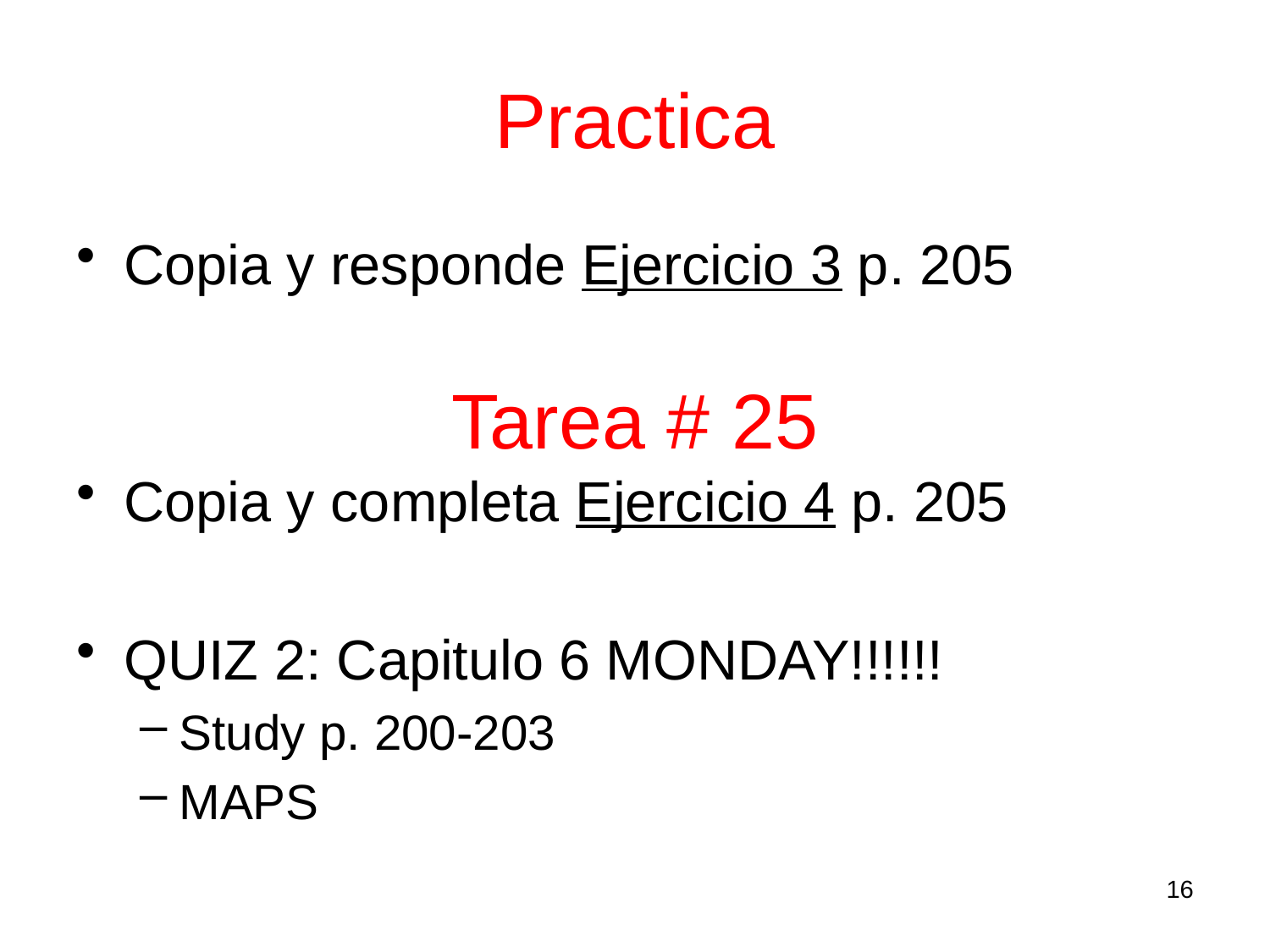

# Practica
Copia y responde Ejercicio 3 p. 205

Copia y completa Ejercicio 4 p. 205

QUIZ 2: Capitulo 6 MONDAY!!!!!!
Study p. 200-203
MAPS
Tarea # 25
16